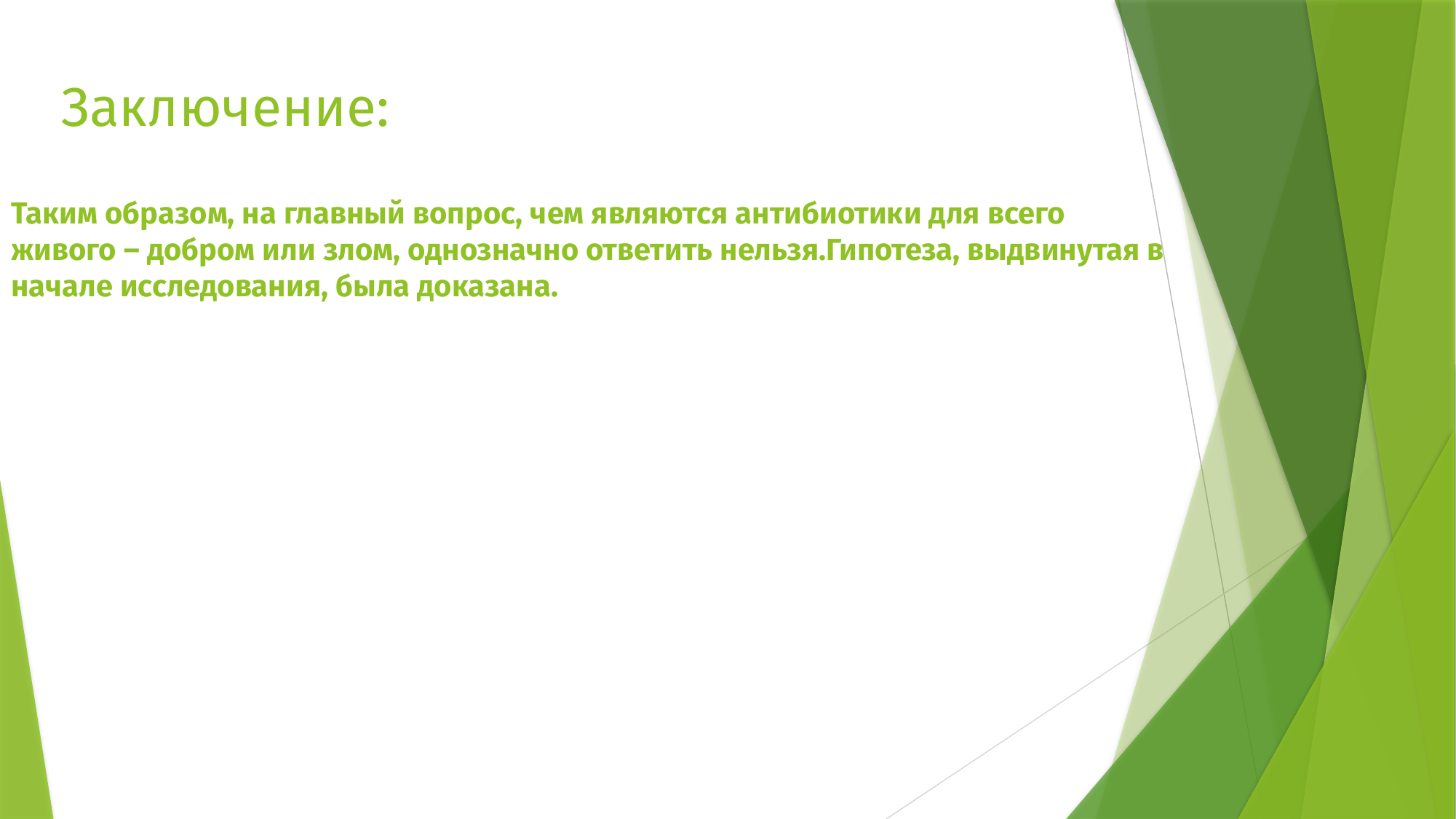

# Заключение:
Таким образом, на главный вопрос, чем являются антибиотики для всего живого – добром или злом, однозначно ответить нельзя.Гипотеза, выдвинутая в начале исследования, была доказана.